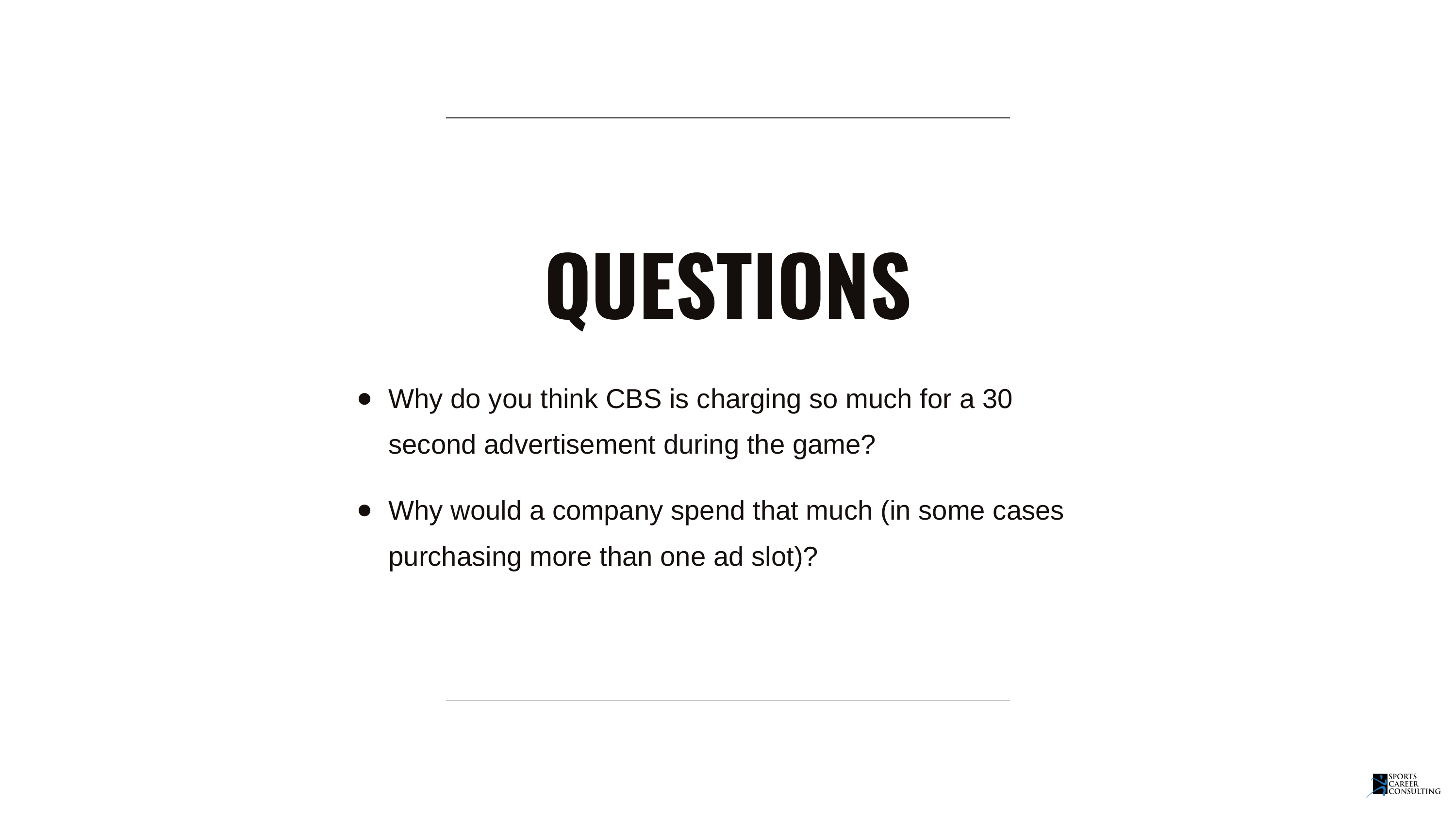

QUESTIONS
Why do you think CBS is charging so much for a 30 second advertisement during the game?
Why would a company spend that much (in some cases purchasing more than one ad slot)?